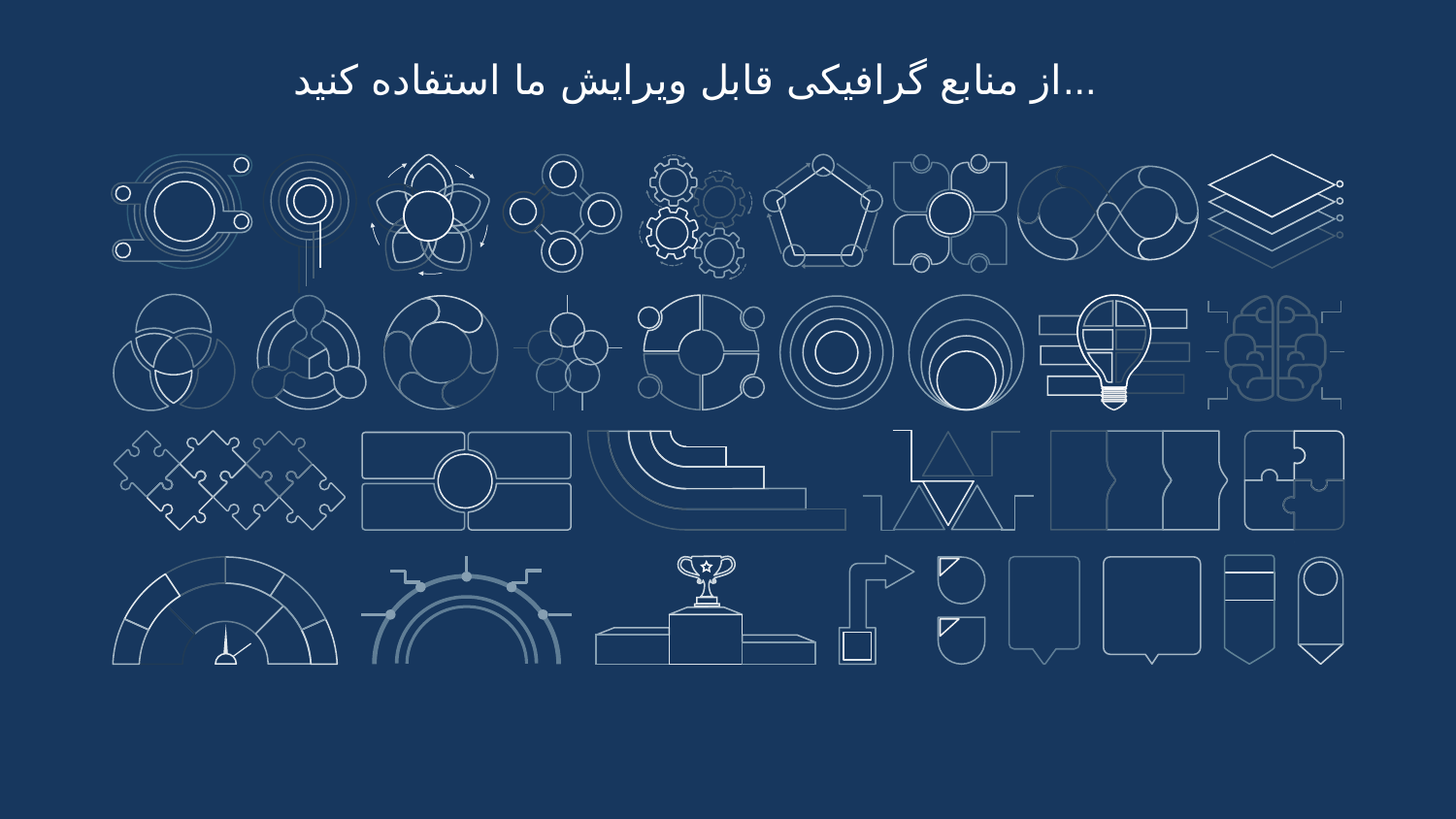

از منابع گرافیکی قابل ویرایش ما استفاده کنید...